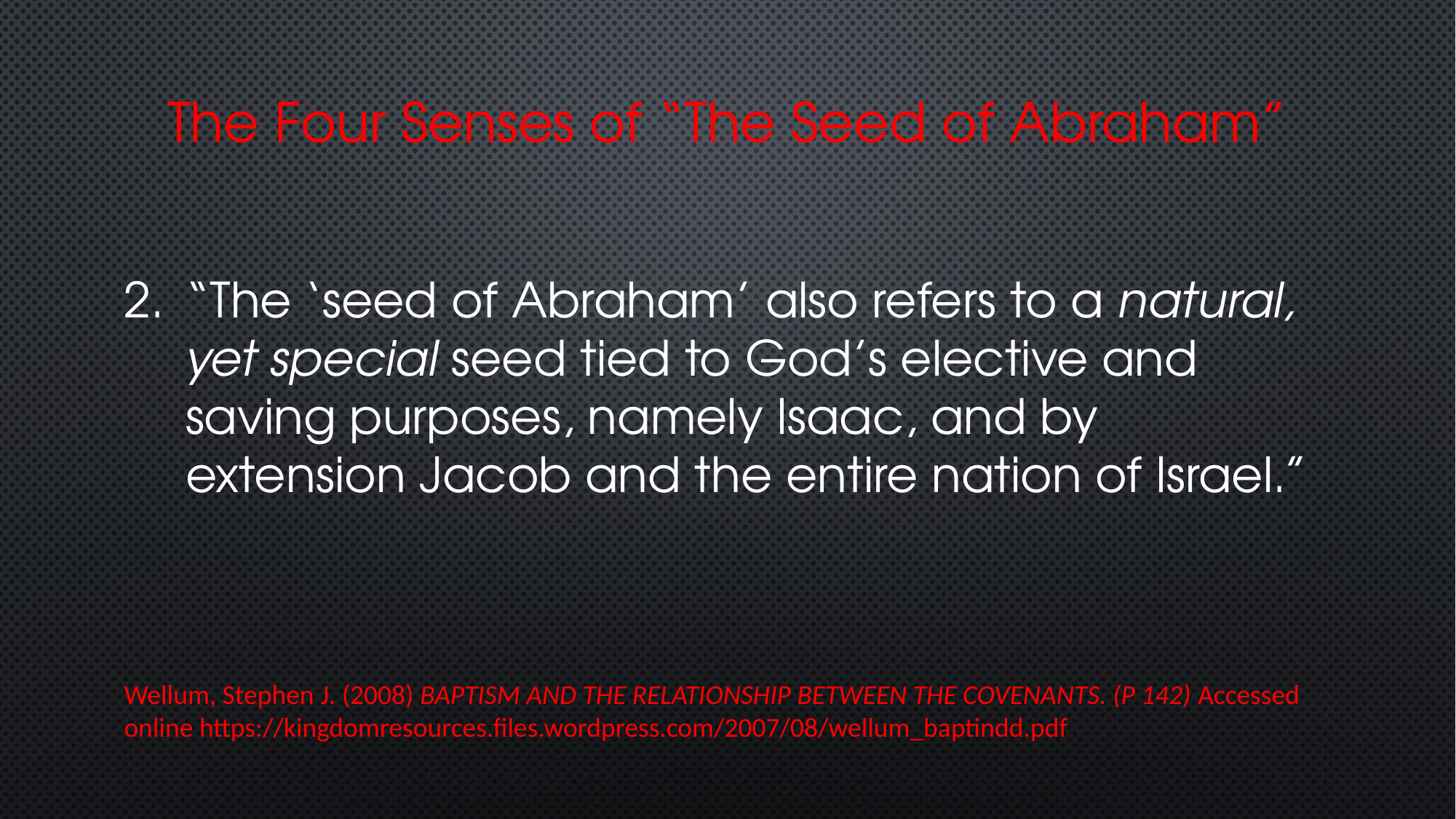

The Four Senses of “The Seed of Abraham”

“The ‘seed of Abraham’ also refers to a natural, yet special seed tied to God’s elective and saving purposes, namely Isaac, and by extension Jacob and the entire nation of Israel.”

Wellum, Stephen J. (2008) BAPTISM AND THE RELATIONSHIP BETWEEN THE COVENANTS. (P 142) Accessed online https://kingdomresources.files.wordpress.com/2007/08/wellum_baptindd.pdf